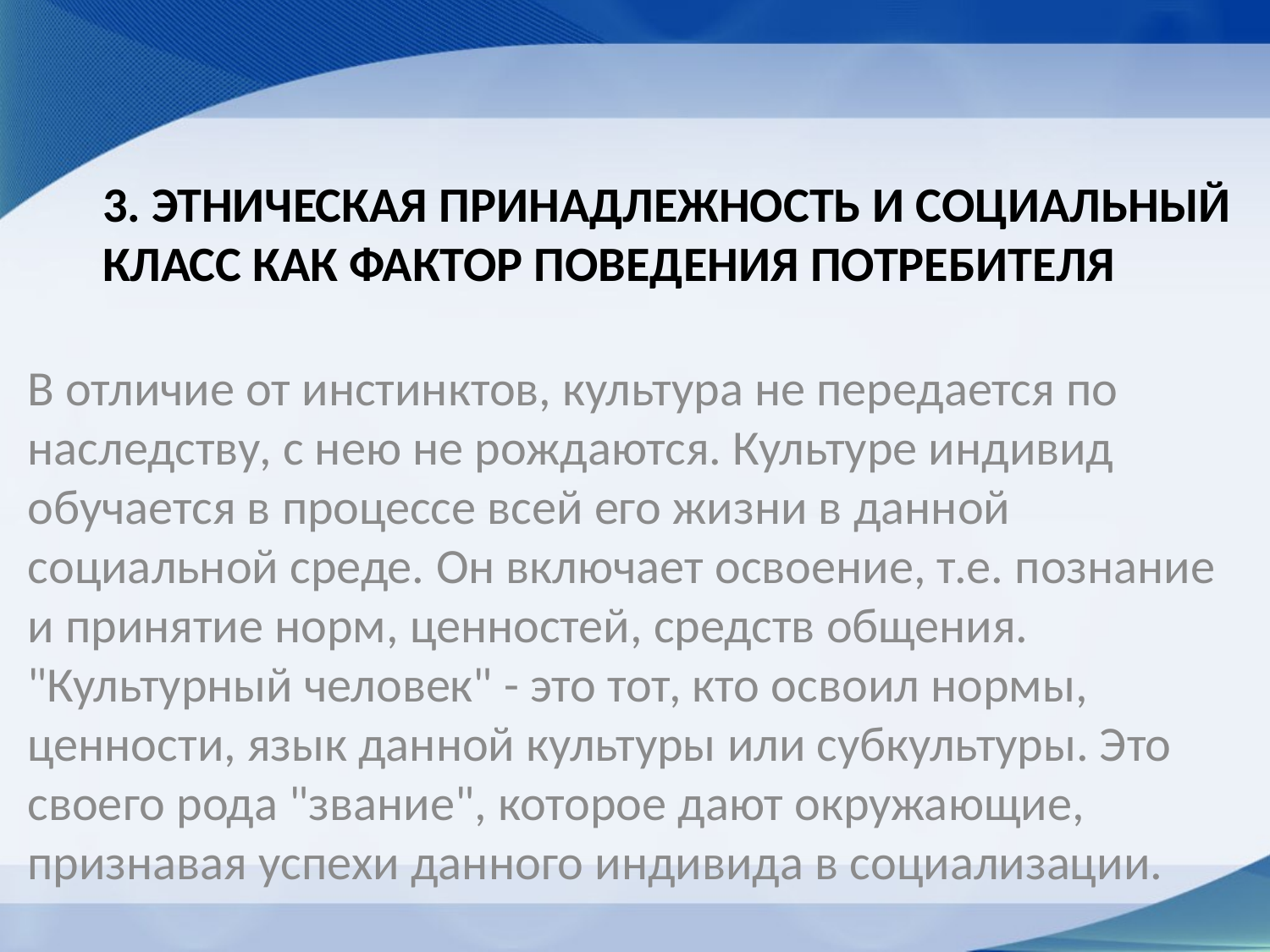

# 3. Этническая принадлежность и социальный класс как фактор поведения потребителя
В отличие от инстинктов, культура не передается по наследству, с нею не рождаются. Культуре индивид обучается в процессе всей его жизни в данной социальной среде. Он включает освоение, т.е. познание и принятие норм, ценностей, средств общения. "Культурный человек" - это тот, кто освоил нормы, ценности, язык данной культуры или субкультуры. Это своего рода "звание", которое дают окружающие, признавая успехи данного индивида в социализации.